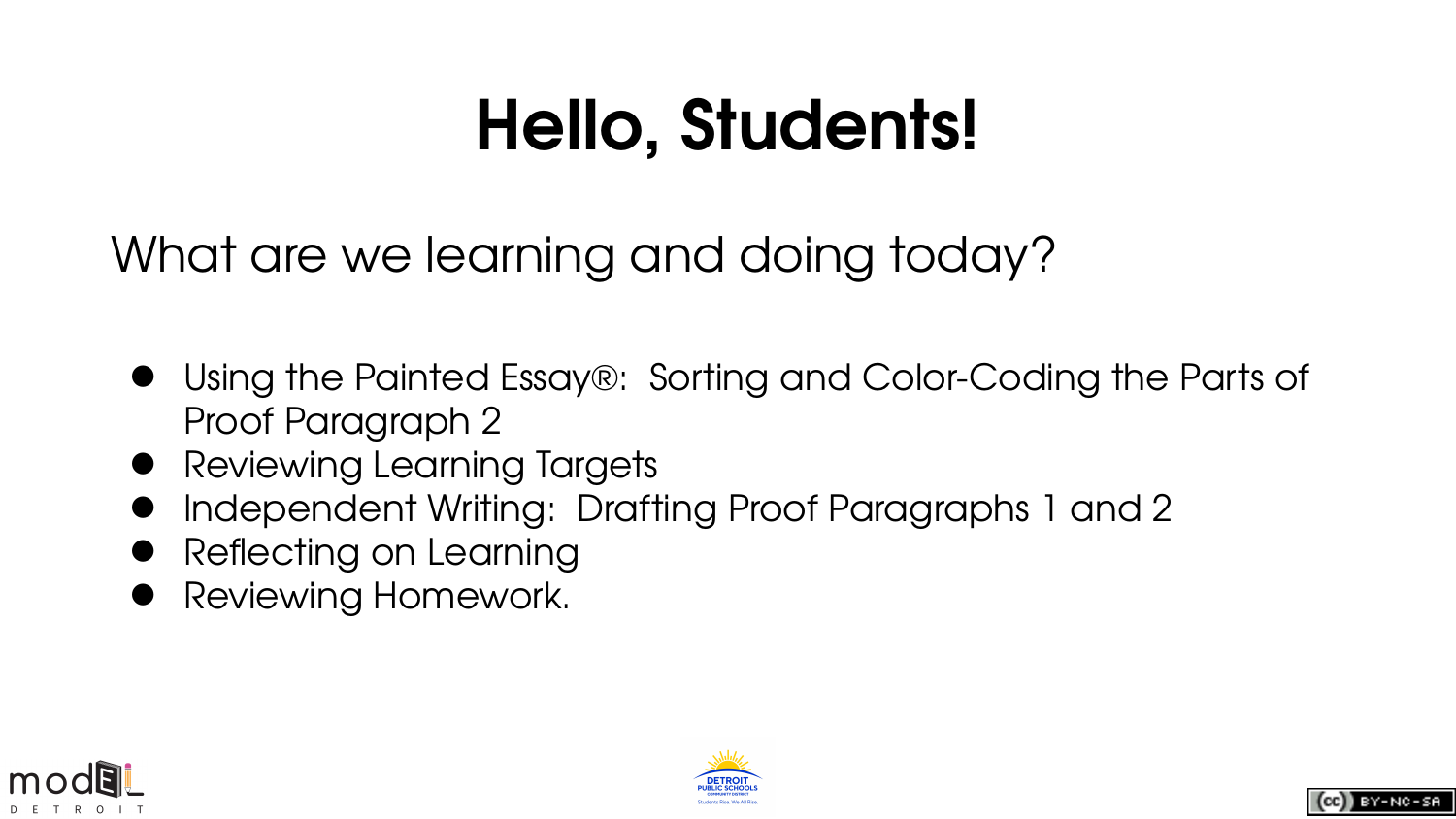

# Hello, Students!
What are we learning and doing today?

Using the Painted Essay®:  Sorting and Color-Coding the Parts of Proof Paragraph 2
Reviewing Learning Targets
Independent Writing:  Drafting Proof Paragraphs 1 and 2
Reflecting on Learning
Reviewing Homework.